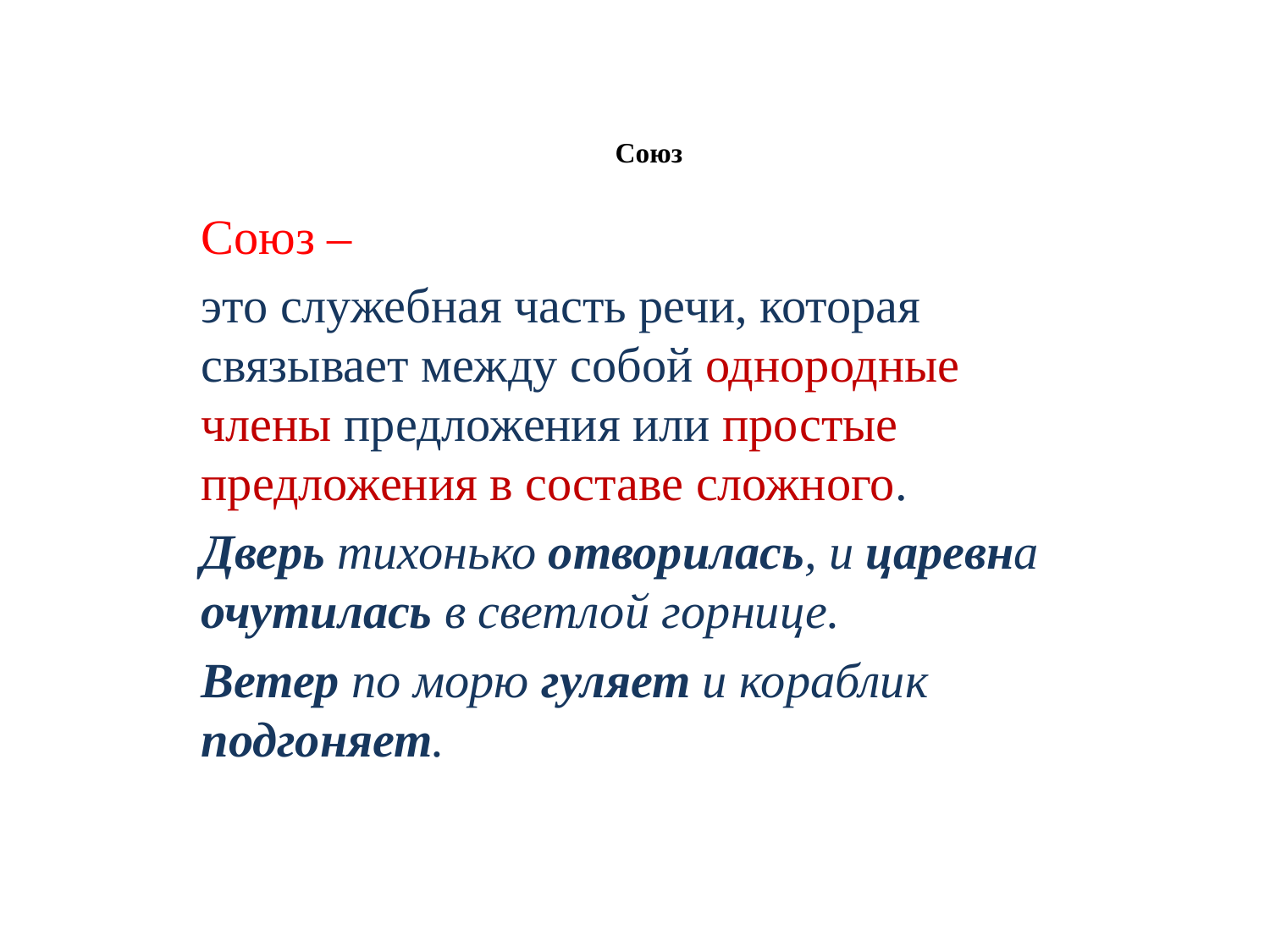

# Союз
Союз –
это служебная часть речи, которая связывает между собой однородные члены предложения или простые предложения в составе сложного.
Дверь тихонько отворилась, и царевна очутилась в светлой горнице.
Ветер по морю гуляет и кораблик подгоняет.